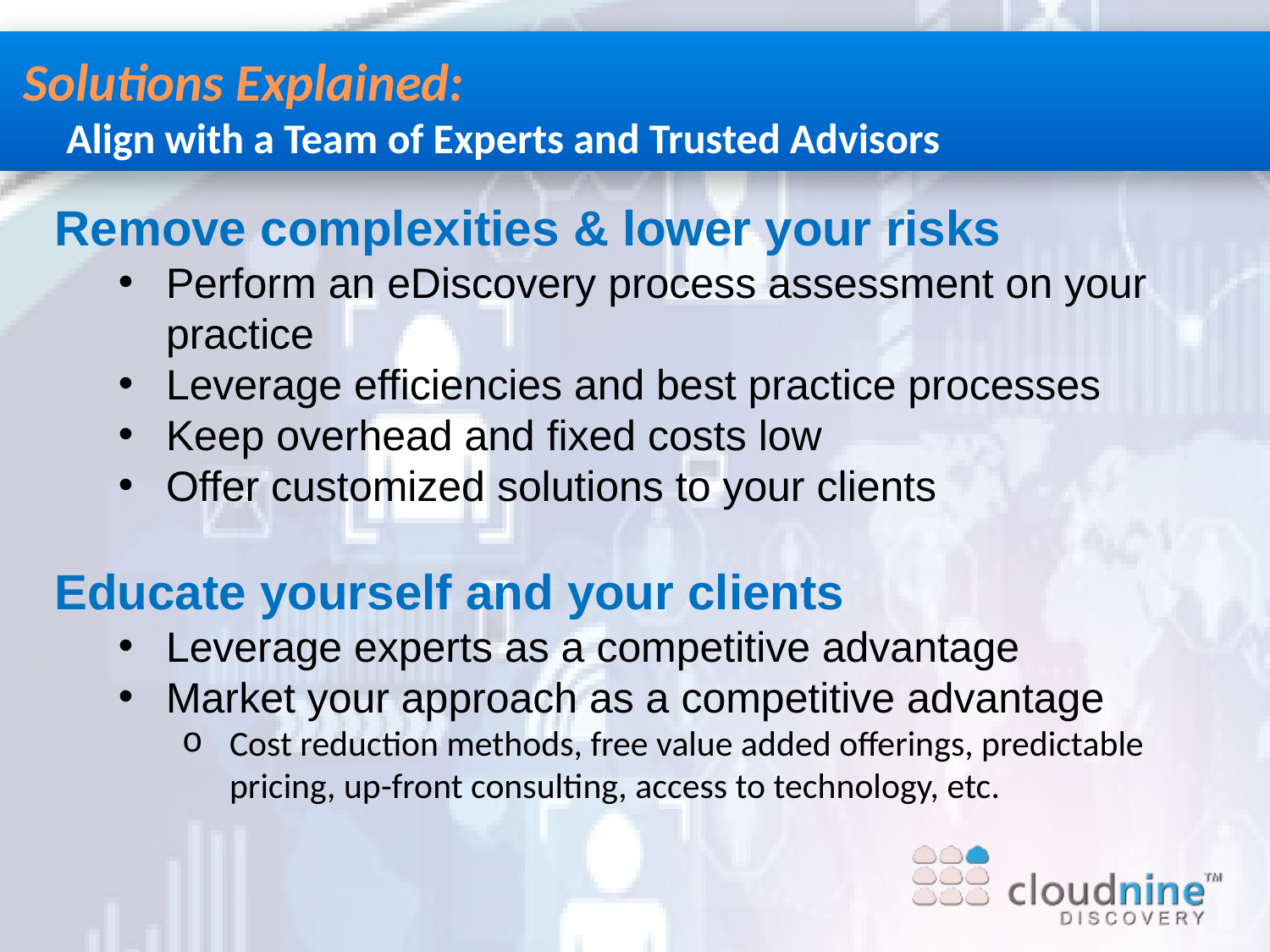

Solutions Explained:
Align with a Team of Experts and Trusted Advisors
Remove complexities & lower your risks
Perform an eDiscovery process assessment on your practice
Leverage efficiencies and best practice processes
Keep overhead and fixed costs low
Offer customized solutions to your clients

Educate yourself and your clients
Leverage experts as a competitive advantage
Market your approach as a competitive advantage
Cost reduction methods, free value added offerings, predictable pricing, up-front consulting, access to technology, etc.